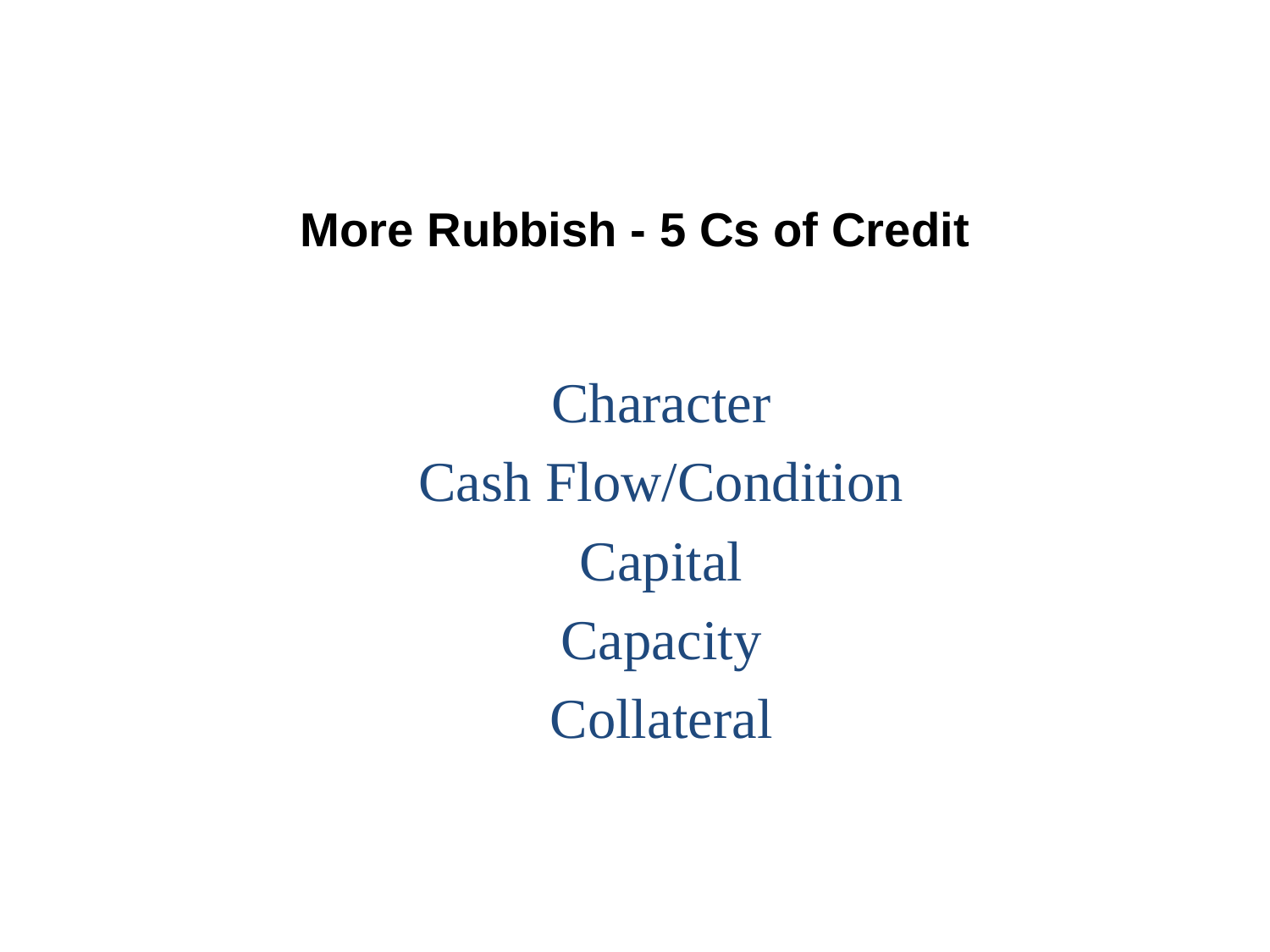

# More Rubbish - 5 Cs of Credit
Character
Cash Flow/Condition
Capital
Capacity
Collateral